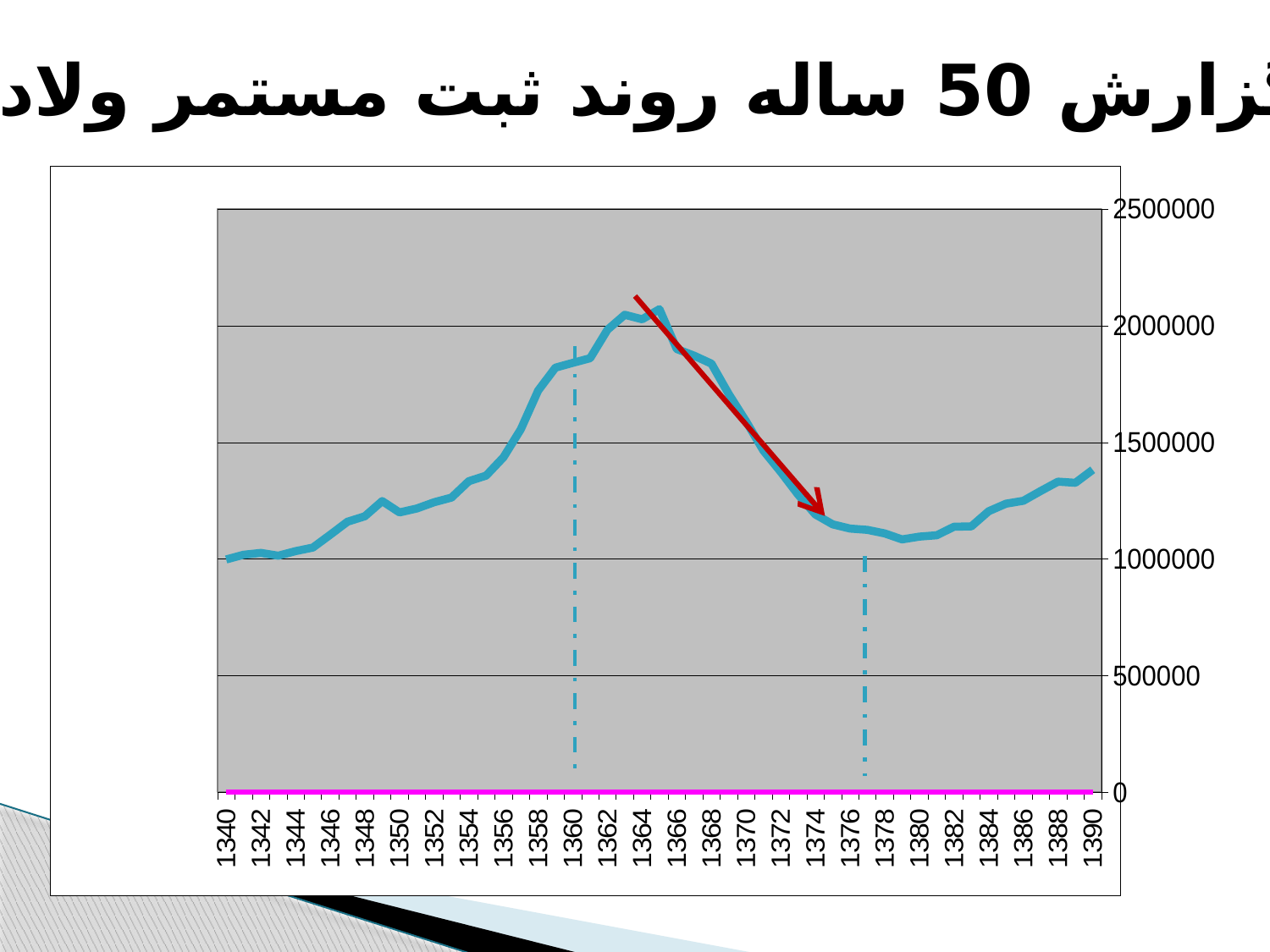

گزارش 50 ساله روند ثبت مستمر ولادت

### Chart

| Category | سال | ثبت مستمر ولادت |
|---|---|---|
| 1390 | 1390.0 | 1382229.0 |
| 1389 | 1389.0 | 1326551.0 |
| 1388 | 1388.0 | 1331618.0 |
| 1387 | 1387.0 | 1291570.0 |
| 1386 | 1386.0 | 1249574.0 |
| 1385 | 1385.0 | 1237238.0 |
| 1384 | 1384.0 | 1204938.0 |
| 1383 | 1383.0 | 1140027.0 |
| 1382 | 1382.0 | 1138476.0 |
| 1381 | 1381.0 | 1101658.0 |
| 1380 | 1380.0 | 1096010.0 |
| 1379 | 1379.0 | 1083920.0 |
| 1378 | 1378.0 | 1109499.0 |
| 1377 | 1377.0 | 1124936.0 |
| 1376 | 1376.0 | 1130608.0 |
| 1375 | 1375.0 | 1148553.0 |
| 1374 | 1374.0 | 1191022.0 |
| 1373 | 1373.0 | 1276162.0 |
| 1372 | 1372.0 | 1373179.0 |
| 1371 | 1371.0 | 1464483.0 |
| 1370 | 1370.0 | 1590052.0 |
| 1369 | 1369.0 | 1706945.0 |
| 1368 | 1368.0 | 1837383.0 |
| 1367 | 1367.0 | 1871482.0 |
| 1366 | 1366.0 | 1899929.0 |
| 1365 | 1365.0 | 2070875.0 |
| 1364 | 1364.0 | 2027366.0 |
| 1363 | 1363.0 | 2046569.0 |
| 1362 | 1362.0 | 1982430.0 |
| 1361 | 1361.0 | 1860556.0 |
| 1360 | 1360.0 | 1840649.0 |
| 1359 | 1359.0 | 1820055.0 |
| 1358 | 1358.0 | 1721804.0 |
| 1357 | 1357.0 | 1555881.0 |
| 1356 | 1356.0 | 1436129.0 |
| 1355 | 1355.0 | 1357456.0 |
| 1354 | 1354.0 | 1333452.0 |
| 1353 | 1353.0 | 1263360.0 |
| 1352 | 1352.0 | 1243449.0 |
| 1351 | 1351.0 | 1216564.0 |
| 1350 | 1350.0 | 1199766.0 |
| 1349 | 1349.0 | 1248380.0 |
| 1348 | 1348.0 | 1183290.0 |
| 1347 | 1347.0 | 1159954.0 |
| 1346 | 1346.0 | 1103833.0 |
| 1345 | 1345.0 | 1048970.0 |
| 1344 | 1344.0 | 1033587.0 |
| 1343 | 1343.0 | 1014188.0 |
| 1342 | 1342.0 | 1026097.0 |
| 1341 | 1341.0 | 1018151.0 |
| 1340 | 1340.0 | 998048.0 |